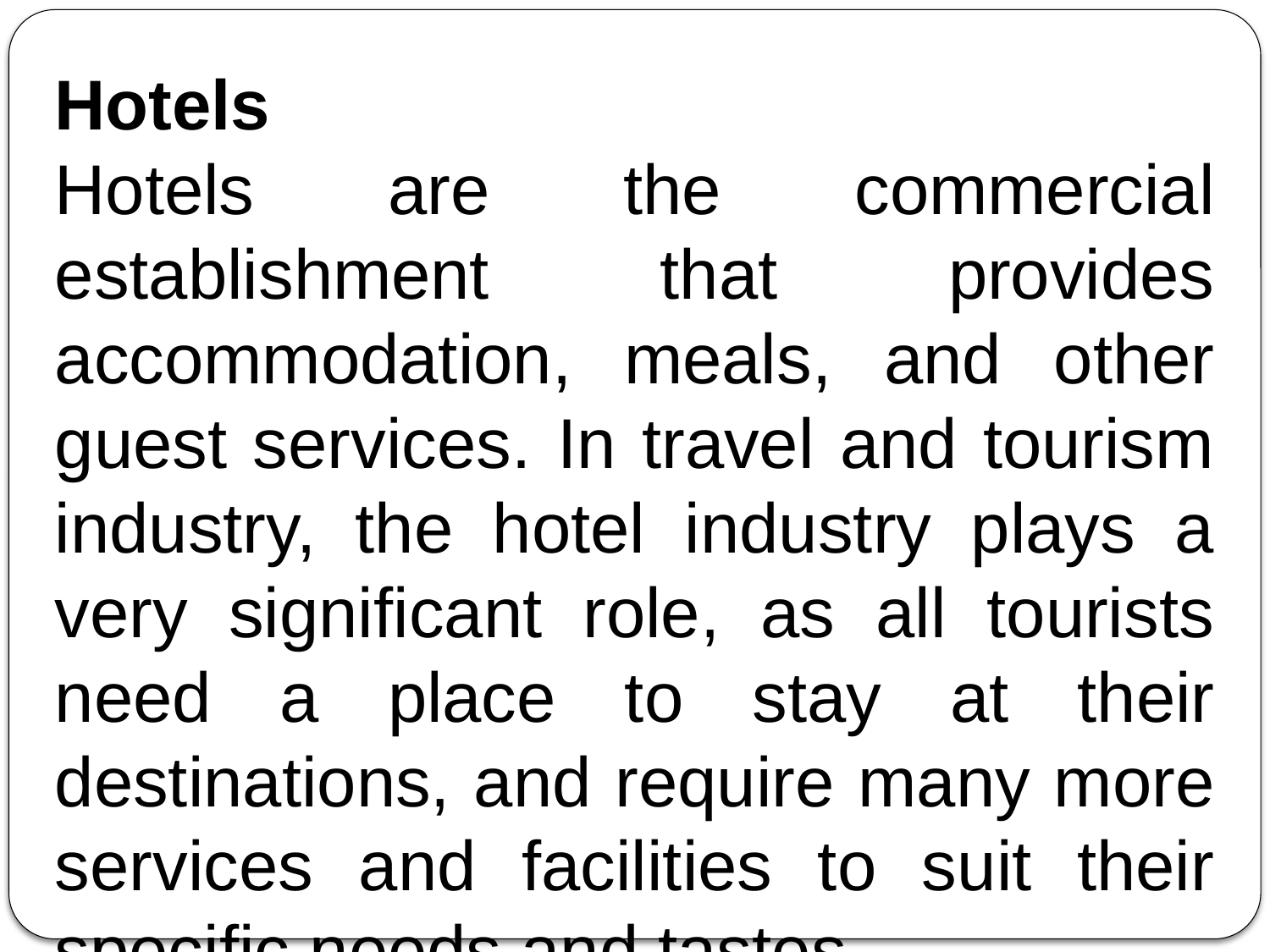

Hotels
Hotels are the commercial establishment that provides accommodation, meals, and other guest services. In travel and tourism industry, the hotel industry plays a very significant role, as all tourists need a place to stay at their destinations, and require many more services and facilities to suit their specific needs and tastes.